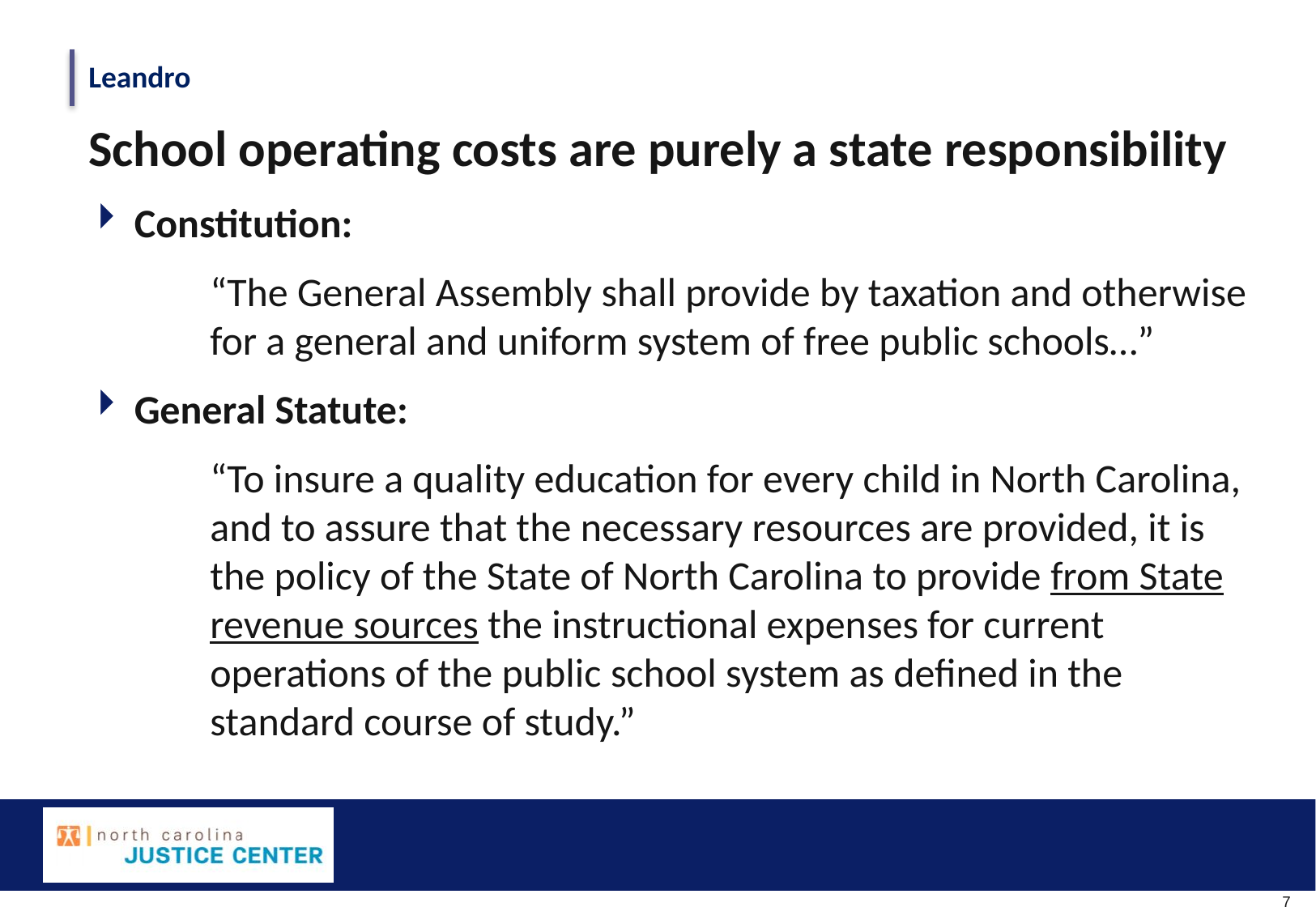

Leandro
School operating costs are purely a state responsibility
Constitution:
“The General Assembly shall provide by taxation and otherwise for a general and uniform system of free public schools…”
General Statute:
“To insure a quality education for every child in North Carolina, and to assure that the necessary resources are provided, it is the policy of the State of North Carolina to provide from State revenue sources the instructional expenses for current operations of the public school system as defined in the standard course of study.”